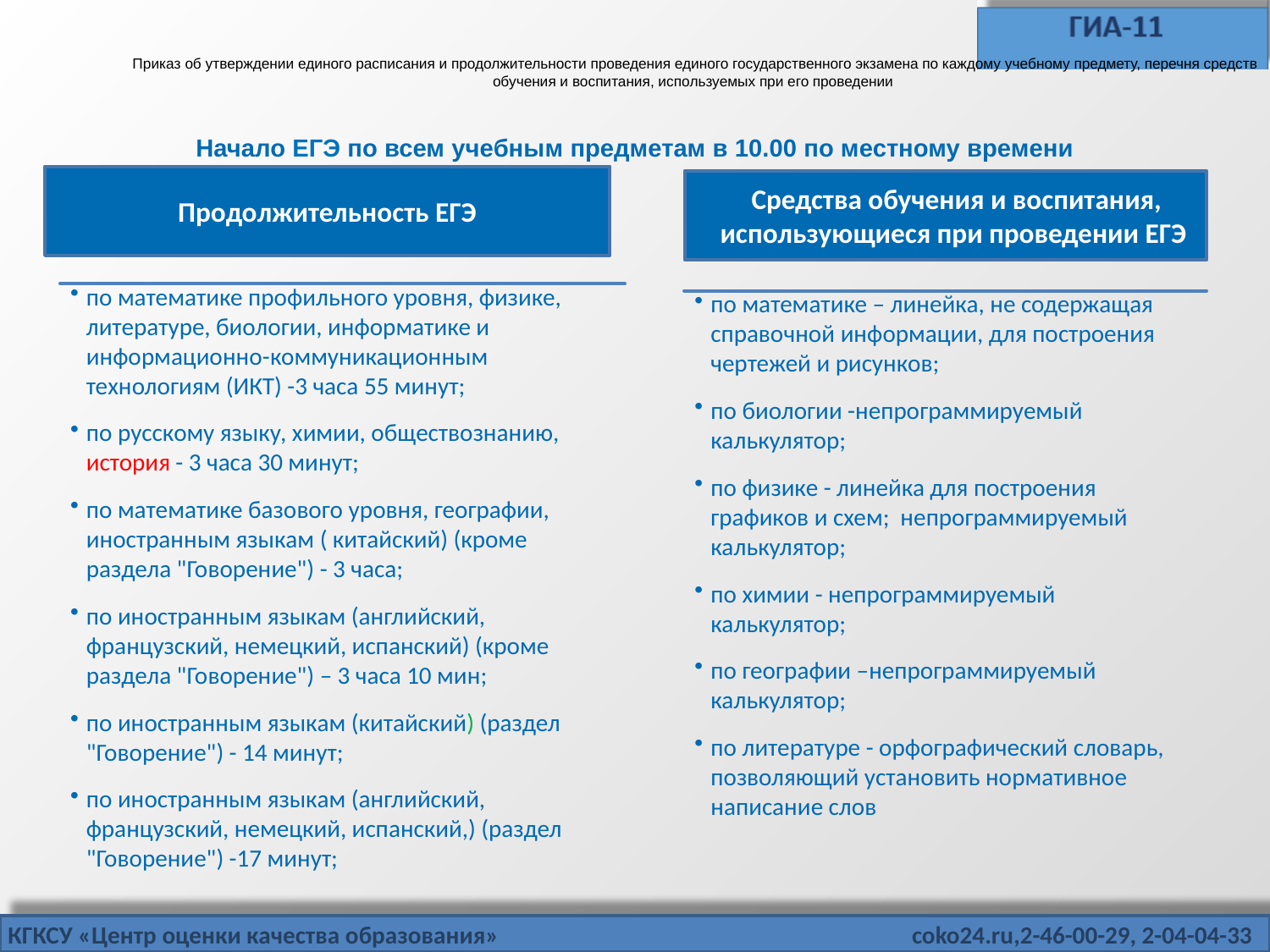

# Приказ об утверждении единого расписания и продолжительности проведения единого государственного экзамена по каждому учебному предмету, перечня средств обучения и воспитания, используемых при его проведении
Начало ЕГЭ по всем учебным предметам в 10.00 по местному времени

Продолжительность ЕГЭ

Средства обучения и воспитания, использующиеся при проведении ЕГЭ

по математике профильного уровня, физике, литературе, биологии, информатике и информационно-коммуникационным технологиям (ИКТ) -3 часа 55 минут;
по русскому языку, химии, обществознанию, история - 3 часа 30 минут;
по математике базового уровня, географии, иностранным языкам ( китайский) (кроме раздела "Говорение") - 3 часа;
по иностранным языкам (английский, французский, немецкий, испанский) (кроме раздела "Говорение") – 3 часа 10 мин;
по иностранным языкам (китайский) (раздел "Говорение") - 14 минут;
по иностранным языкам (английский, французский, немецкий, испанский,) (раздел "Говорение") -17 минут;

по математике – линейка, не содержащая справочной информации, для построения чертежей и рисунков;
по биологии -непрограммируемый калькулятор;
по физике - линейка для построения графиков и схем;  непрограммируемый калькулятор;
по химии - непрограммируемый калькулятор;
по географии –непрограммируемый калькулятор;
по литературе - орфографический словарь, позволяющий установить нормативное написание слов